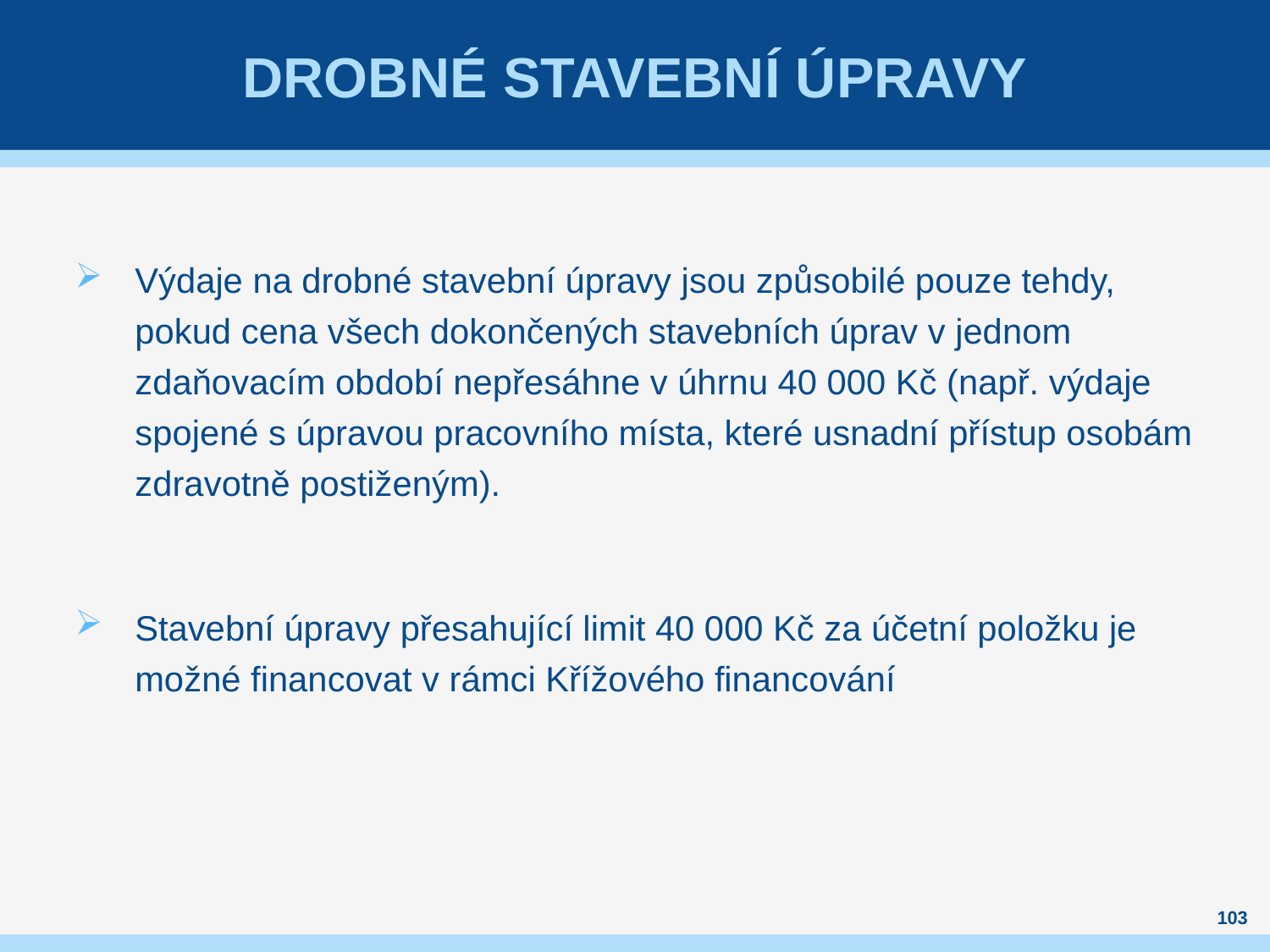

# Drobné stavební úpravy
Výdaje na drobné stavební úpravy jsou způsobilé pouze tehdy, pokud cena všech dokončených stavebních úprav v jednom zdaňovacím období nepřesáhne v úhrnu 40 000 Kč (např. výdaje spojené s úpravou pracovního místa, které usnadní přístup osobám zdravotně postiženým).

Stavební úpravy přesahující limit 40 000 Kč za účetní položku je možné financovat v rámci Křížového financování
103